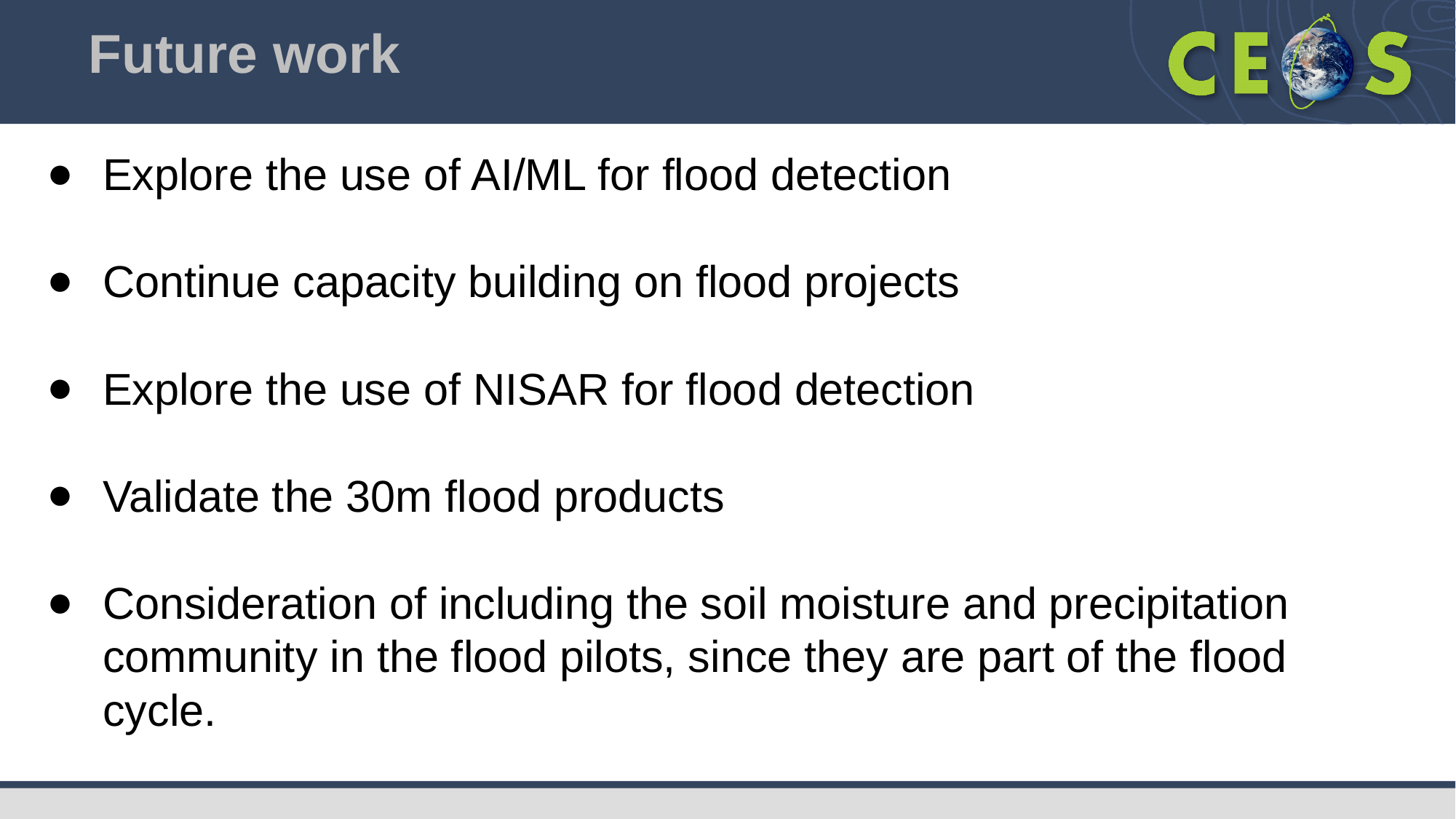

# Future work
Explore the use of AI/ML for flood detection
Continue capacity building on flood projects
Explore the use of NISAR for flood detection
Validate the 30m flood products
Consideration of including the soil moisture and precipitation community in the flood pilots, since they are part of the flood cycle.